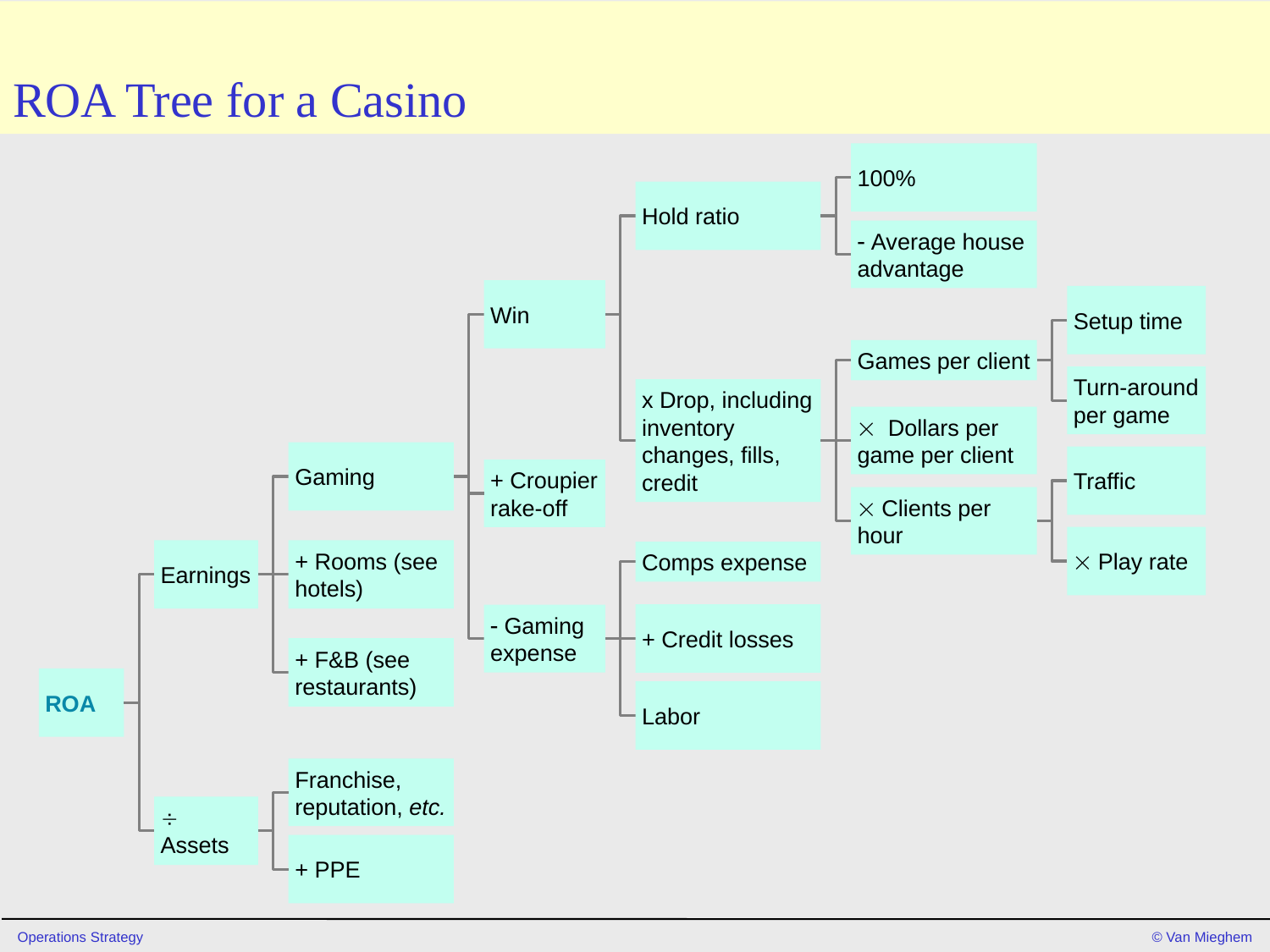

# ROA Tree for a Casino
100%
− Average house advantage
Hold ratio
x Drop, including inventory changes, fills, credit
Win
+ Croupier rake-off
− Gaming expense
Setup time
Turn-around per game
Games per client
×  Dollars per game per client
× Clients per hour
Gaming
+ Rooms (see hotels)
+ F&B (see restaurants)
Franchise, reputation, etc.
+ PPE
Traffic
× Play rate
Comps expense
+ Credit losses
Labor
Earnings
÷ Assets
ROA